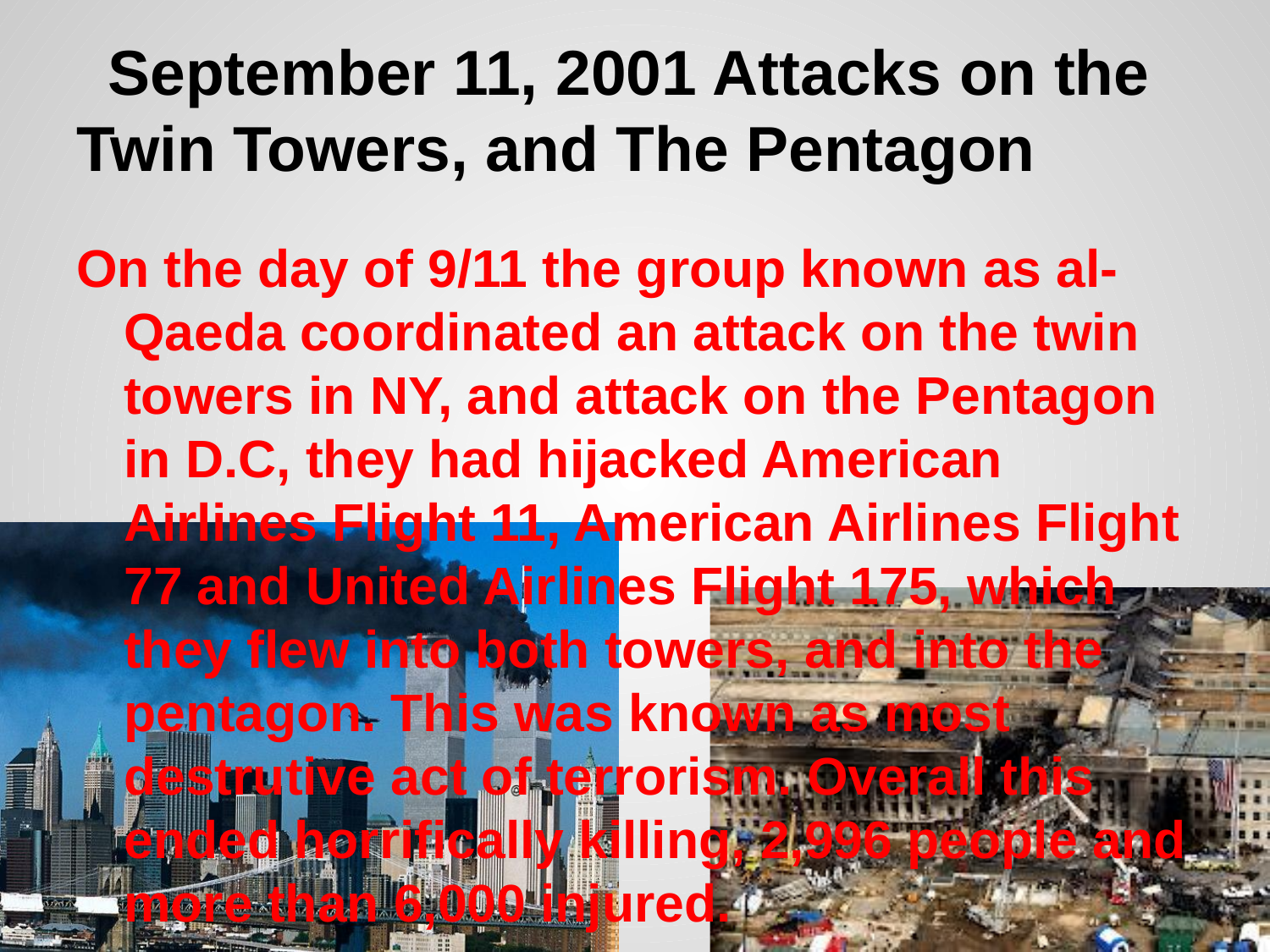

# September 11, 2001 Attacks on the Twin Towers, and The Pentagon
On the day of 9/11 the group known as al-Qaeda coordinated an attack on the twin towers in NY, and attack on the Pentagon in D.C, they had hijacked American Airlines Flight 11, American Airlines Flight 77 and United Airlines Flight 175, which they flew into both towers, and into the pentagon. This was known as most destrutive act of terrorism. Overall this ended horrifically killing, 2,996 people and more than 6,000 injured.